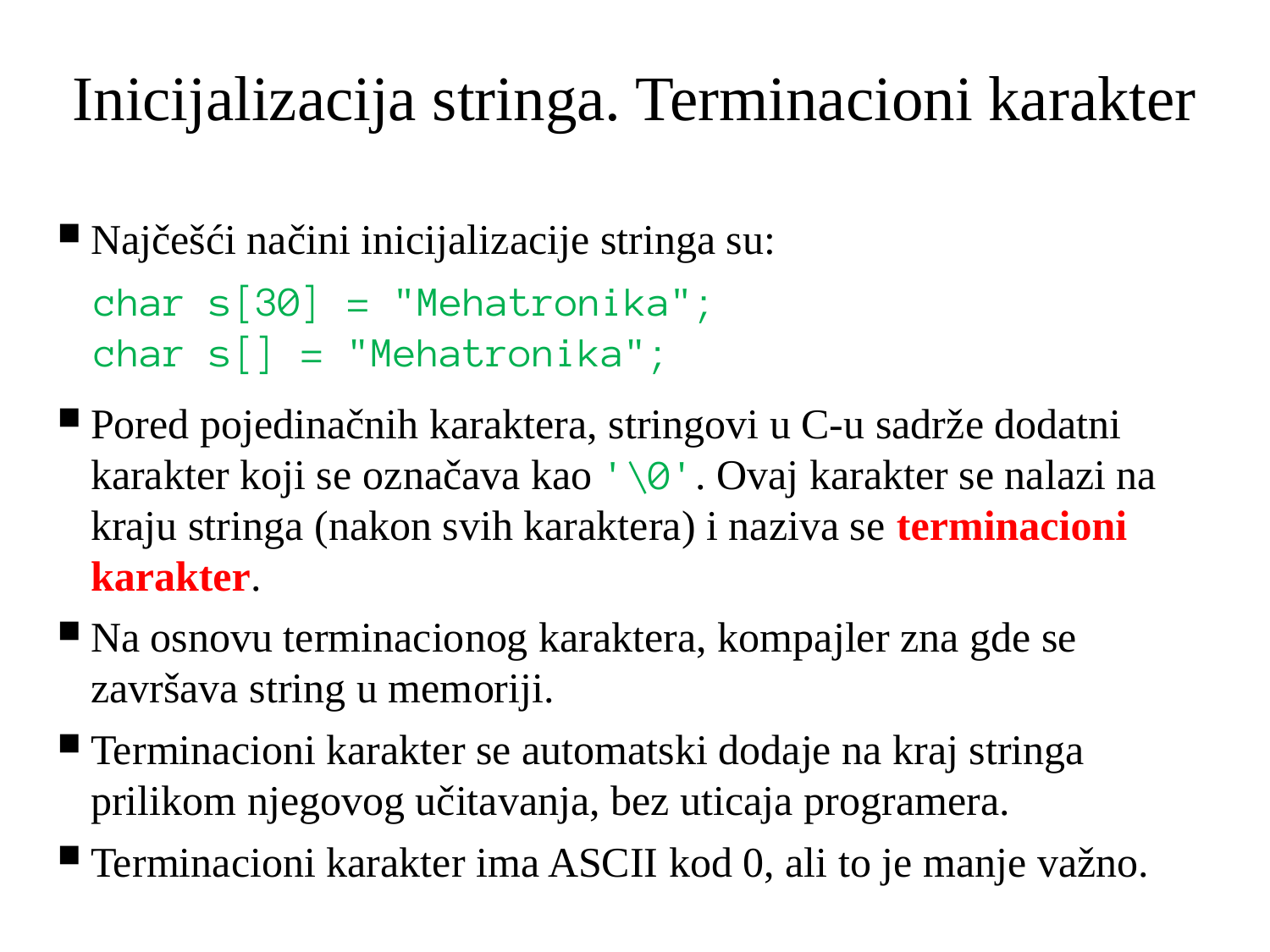

# Inicijalizacija stringa. Terminacioni karakter
Najčešći načini inicijalizacije stringa su:
char s[30] = "Mehatronika";
char s[] = "Mehatronika";
Pored pojedinačnih karaktera, stringovi u C-u sadrže dodatni karakter koji se označava kao '\0'. Ovaj karakter se nalazi na kraju stringa (nakon svih karaktera) i naziva se terminacioni karakter.
Na osnovu terminacionog karaktera, kompajler zna gde se završava string u memoriji.
Terminacioni karakter se automatski dodaje na kraj stringa prilikom njegovog učitavanja, bez uticaja programera.
Terminacioni karakter ima ASCII kod 0, ali to je manje važno.